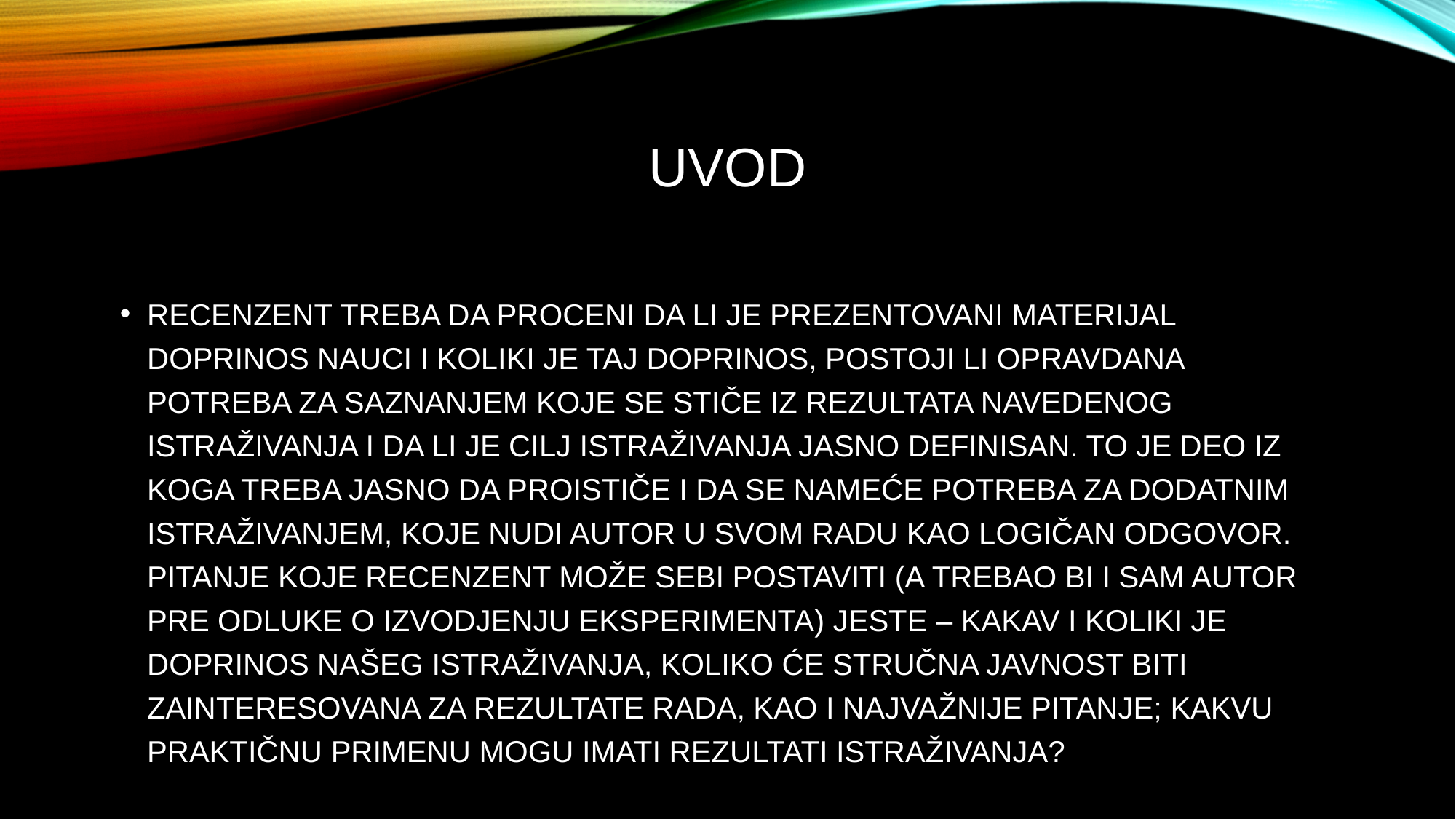

Uvod
Recenzent treba da proceni da li je prezentovani materijal doprinos nauci i koliki je taj doprinos, postoji li opravdana potreba za saznanjem koje se stiče iz rezultata navedenog istraživanja i da li je cilj istraživanja jasno definisan. TO JE DEO IZ KOGA TREBA JASNO DA PROISTIČE I DA SE NAMEĆE POTREBA ZA DODATNIM ISTRAŽIVANJEM, KOJE NUDI AUTOR U SVOM RADU KAO LOGIČAN ODGOVOR. Pitanje koje recenzent može sebi postaviti (a TREBAO BI I SAM AUTOR PRE ODLUKE O IZVODJENJU EKSPERIMENTA) jeste – KAKAV I KOLIKI JE DOPRINOS NAŠEG ISTRAŽIVANJA, KOLIKO ĆE STRUČNA JAVNOST BITI ZAINTERESOVANA ZA REZULTATE RADA, KAO I NAJVAŽNIJE PITANJE; KAKVU PRAKTIČNU PRIMENU MOGU IMATI REZULTATI ISTRAŽIVANJA?